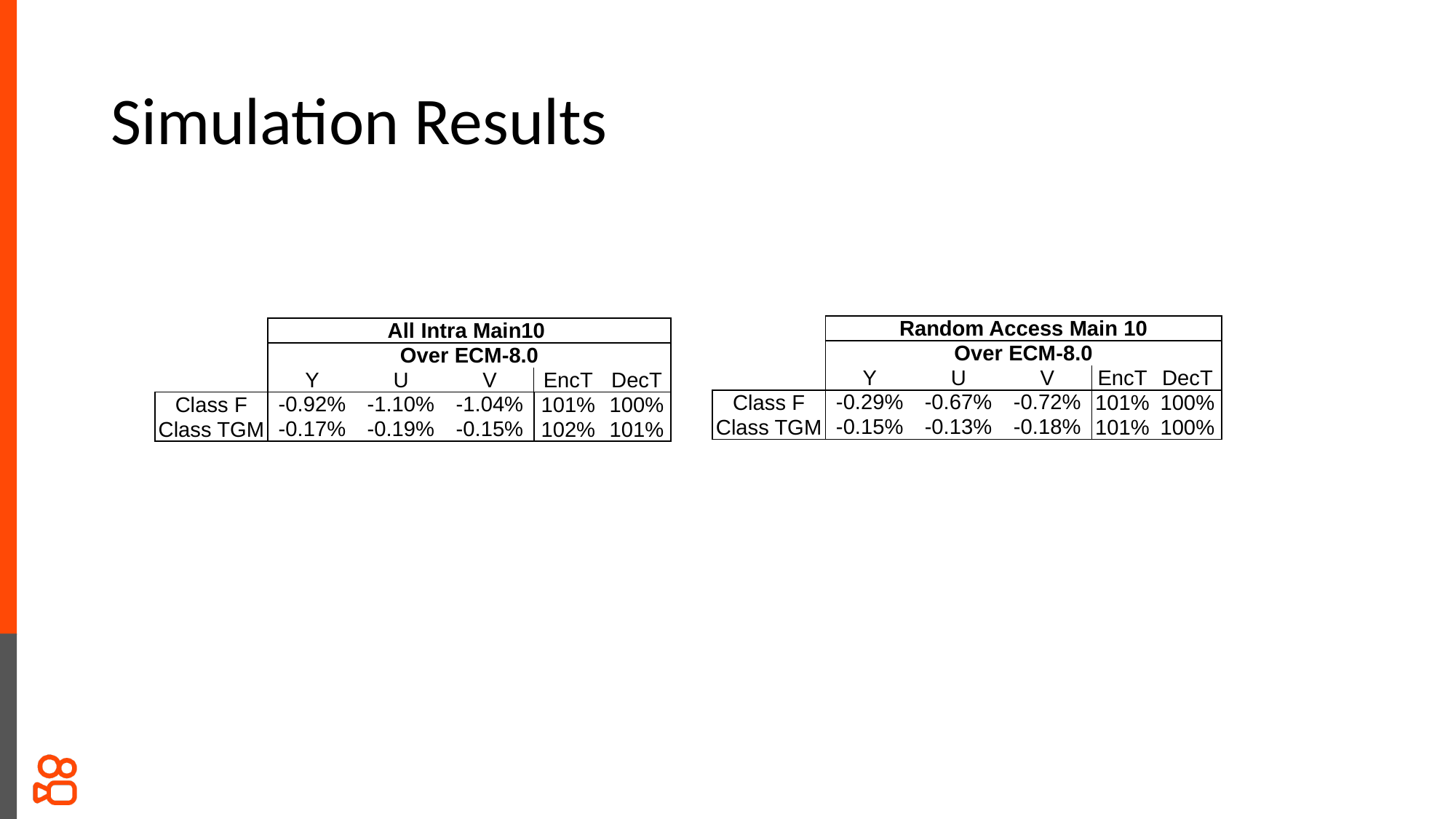

# Simulation Results

|  | Random Access Main 10 |  |  |  |  |
| --- | --- | --- | --- | --- | --- |
|  | Over ECM-8.0 |  |  |  |  |
|  | Y | U | V | EncT | DecT |
| Class F | -0.29% | -0.67% | -0.72% | 101% | 100% |
| Class TGM | -0.15% | -0.13% | -0.18% | 101% | 100% |
|  | All Intra Main10 |  |  |  |  |
| --- | --- | --- | --- | --- | --- |
|  | Over ECM-8.0 |  |  |  |  |
|  | Y | U | V | EncT | DecT |
| Class F | -0.92% | -1.10% | -1.04% | 101% | 100% |
| Class TGM | -0.17% | -0.19% | -0.15% | 102% | 101% |